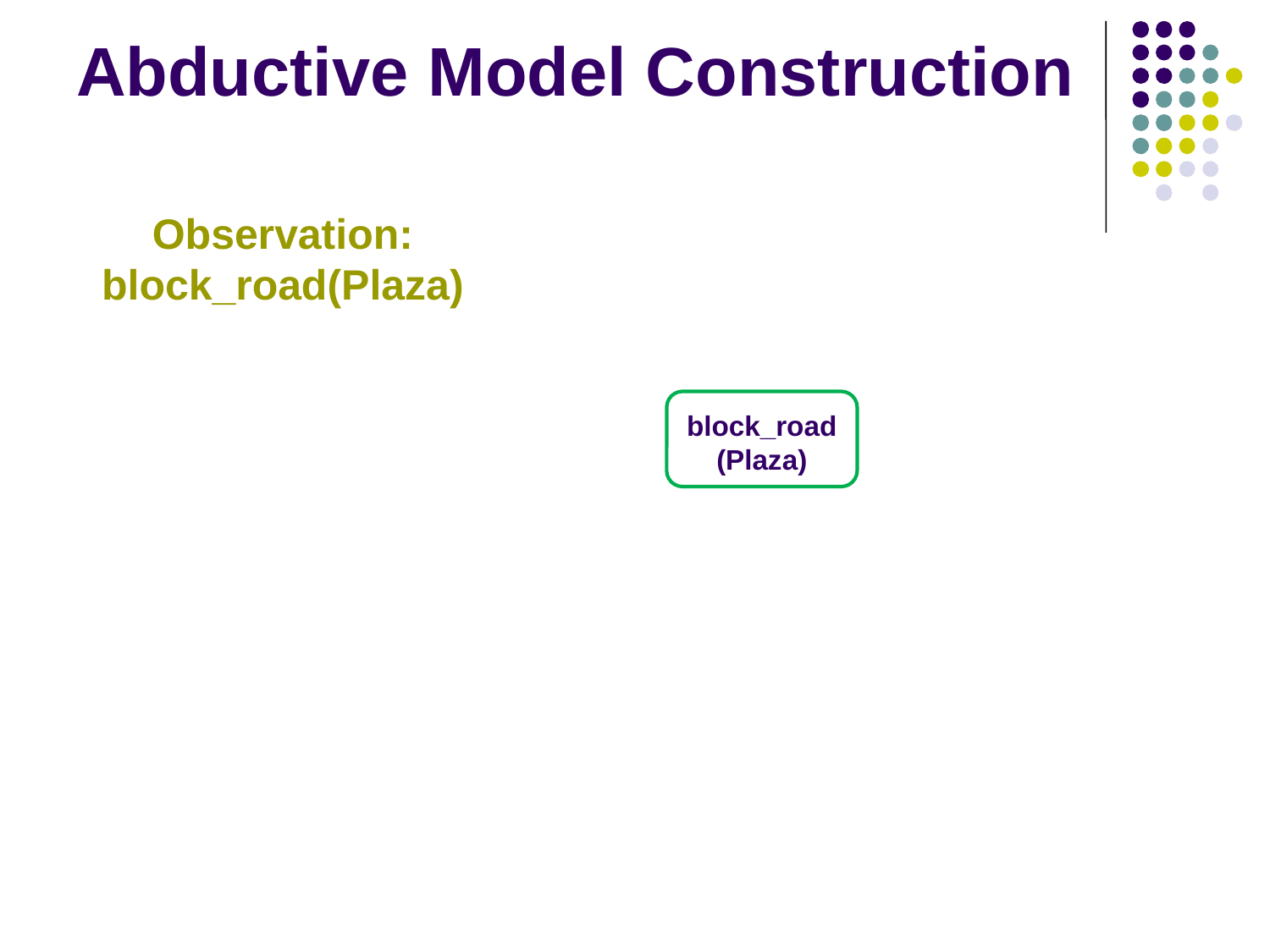

# Abductive Model Construction
Observation:
block_road(Plaza)
block_road
(Plaza)